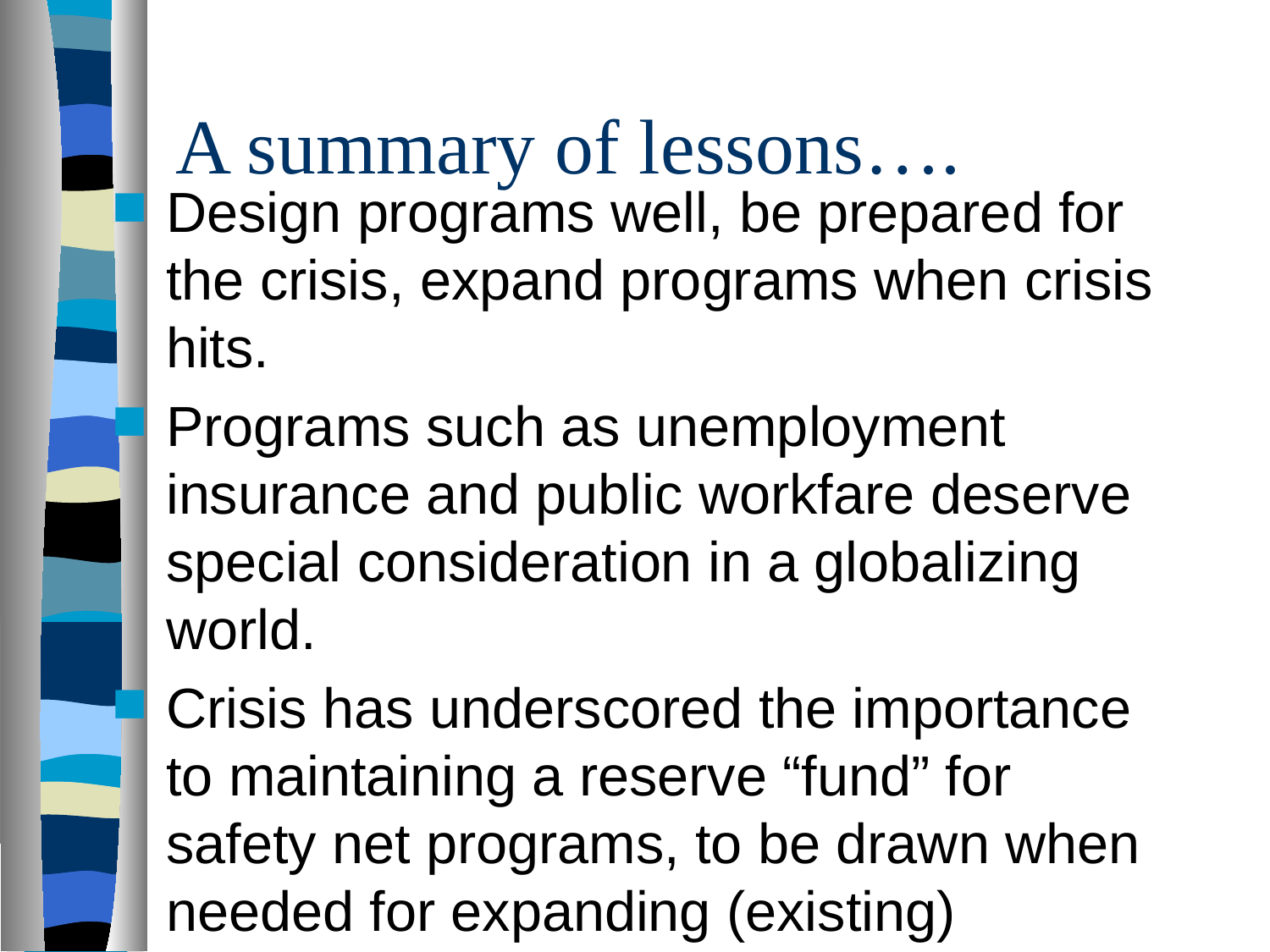

# A summary of lessons….
Design programs well, be prepared for the crisis, expand programs when crisis hits.
Programs such as unemployment insurance and public workfare deserve special consideration in a globalizing world.
Crisis has underscored the importance to maintaining a reserve “fund” for safety net programs, to be drawn when needed for expanding (existing) programs.